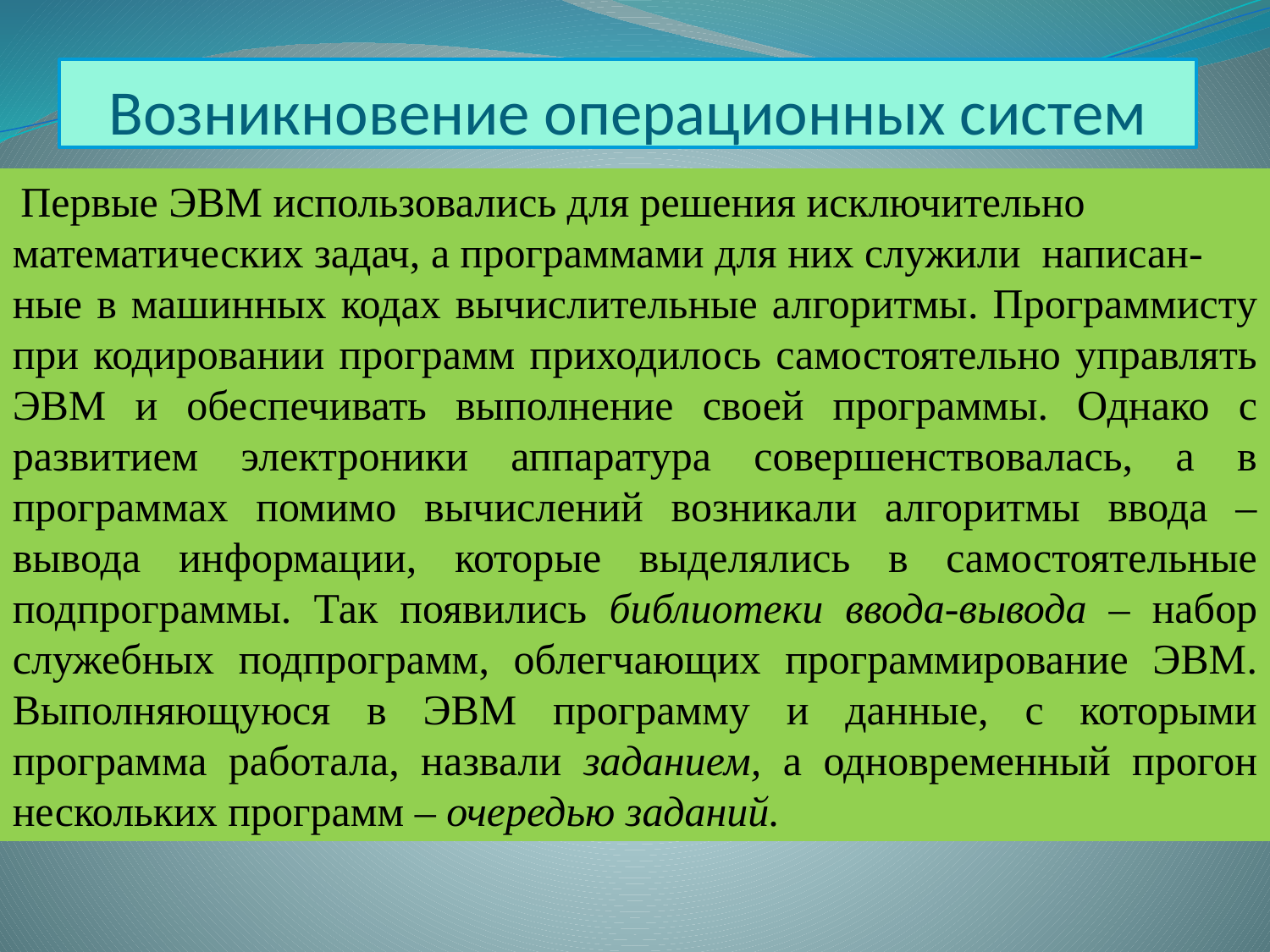

# Возникновение операционных систем
 Первые ЭВМ использовались для решения исключительно
математических задач, а программами для них служили  написан-
ные в машинных кодах вычислительные алгоритмы. Программисту при кодировании программ приходилось самостоятельно управлять ЭВМ и обеспечивать выполнение своей программы. Однако с развитием электроники аппаратура совершенствовалась, а в программах помимо вычислений возникали алгоритмы ввода – вывода информации, которые выделялись в самостоятельные подпрограммы. Так появились библиотеки ввода-вывода – набор служебных подпрограмм, облегчающих программирование ЭВМ. Выполняющуюся в ЭВМ программу и данные, с которыми программа работала, назвали заданием, а одновременный прогон нескольких программ – очередью заданий.